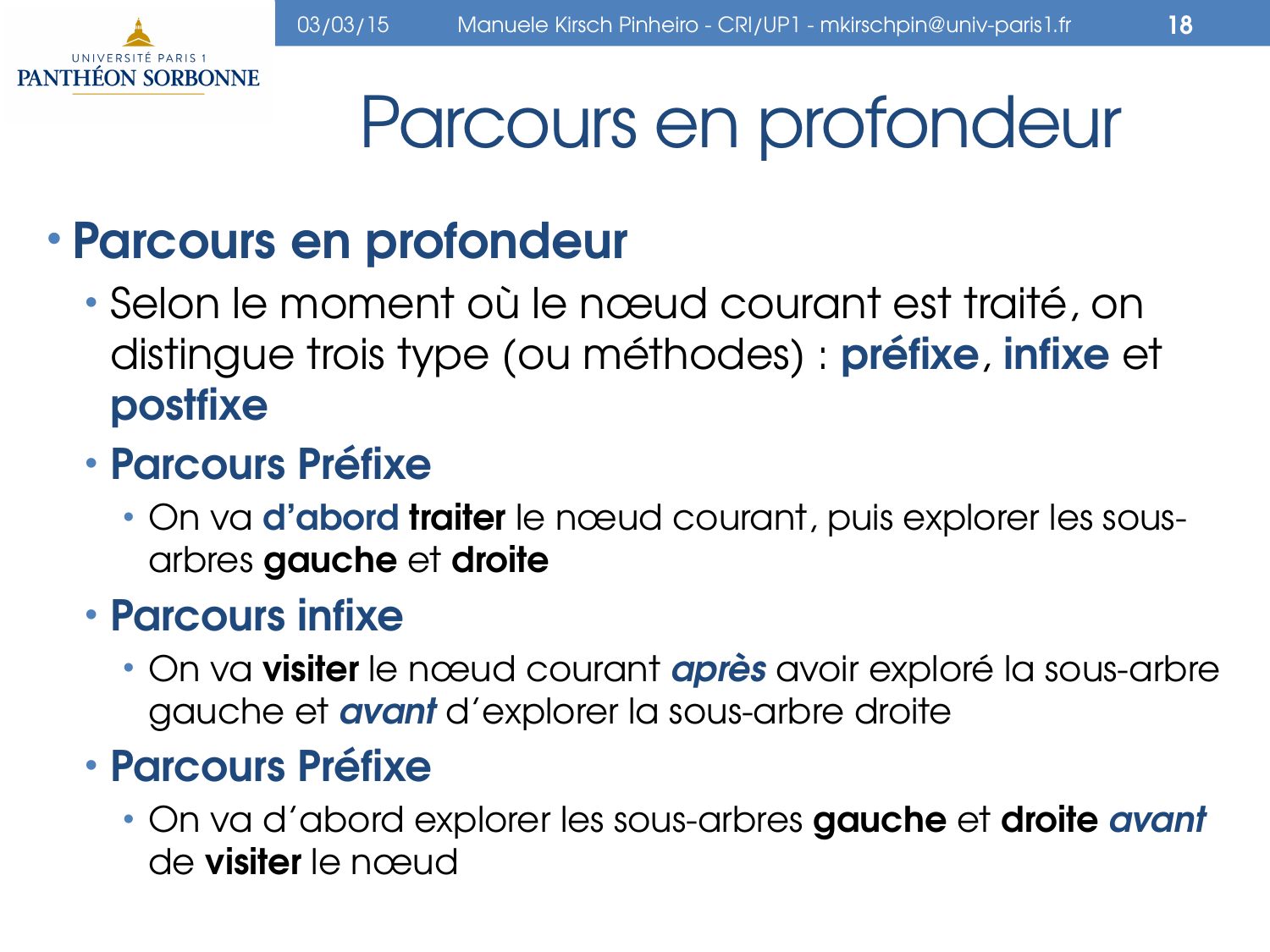

03/03/15
Manuele Kirsch Pinheiro - CRI/UP1 - mkirschpin@univ-paris1.fr
18
# Parcours en profondeur
Parcours en profondeur
Selon le moment où le nœud courant est traité, on distingue trois type (ou méthodes) : préfixe, infixe et postfixe
Parcours Préfixe
On va d’abord traiter le nœud courant, puis explorer les sous-arbres gauche et droite
Parcours infixe
On va visiter le nœud courant après avoir exploré la sous-arbre gauche et avant d’explorer la sous-arbre droite
Parcours Préfixe
On va d’abord explorer les sous-arbres gauche et droite avant de visiter le nœud